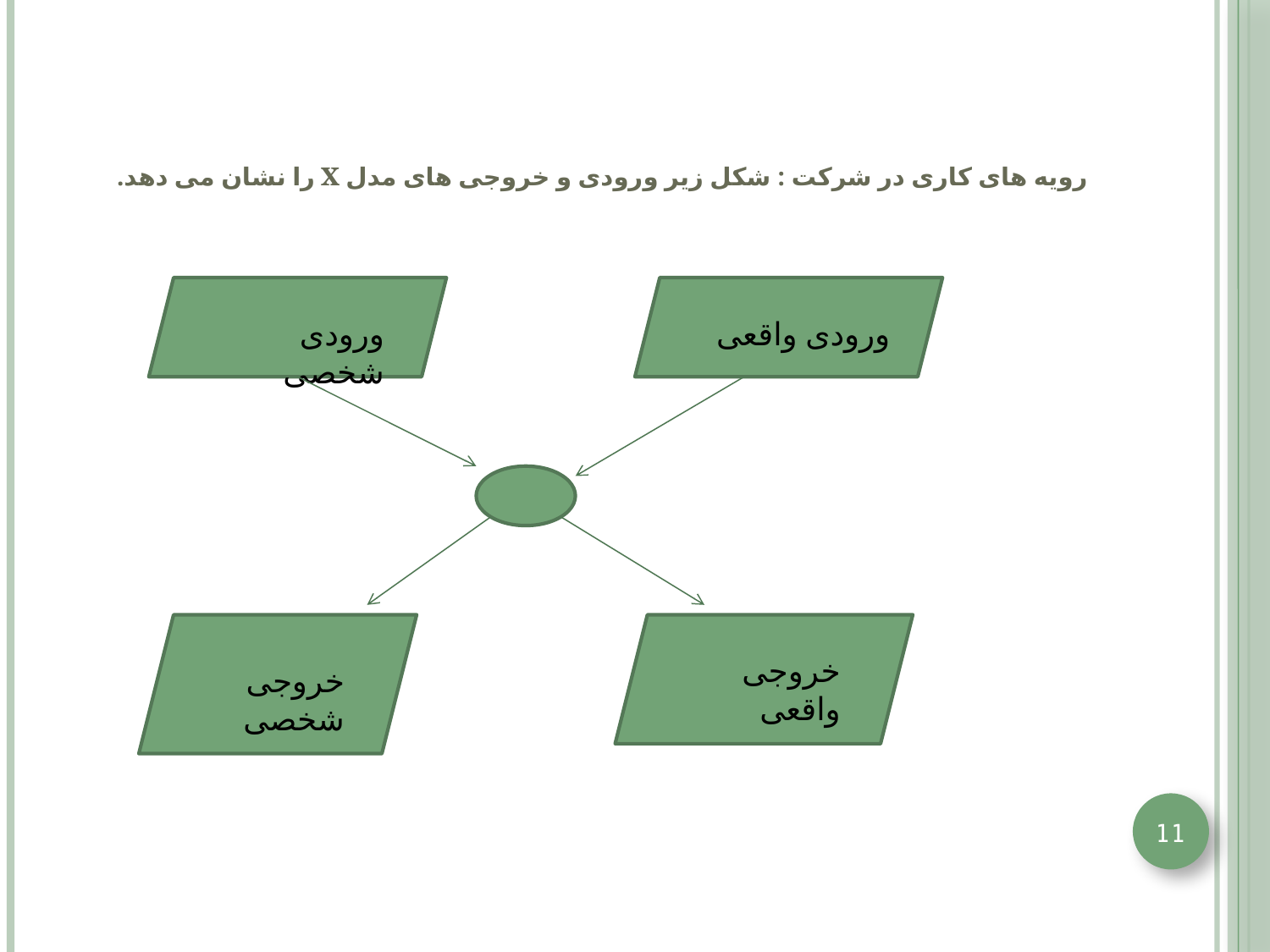

# رویه های کاری در شرکت : شکل زیر ورودی و خروجی های مدل X را نشان می دهد.

ورودی شخصی
ورودی واقعی

خروجی واقعی
خروجی شخصی
11